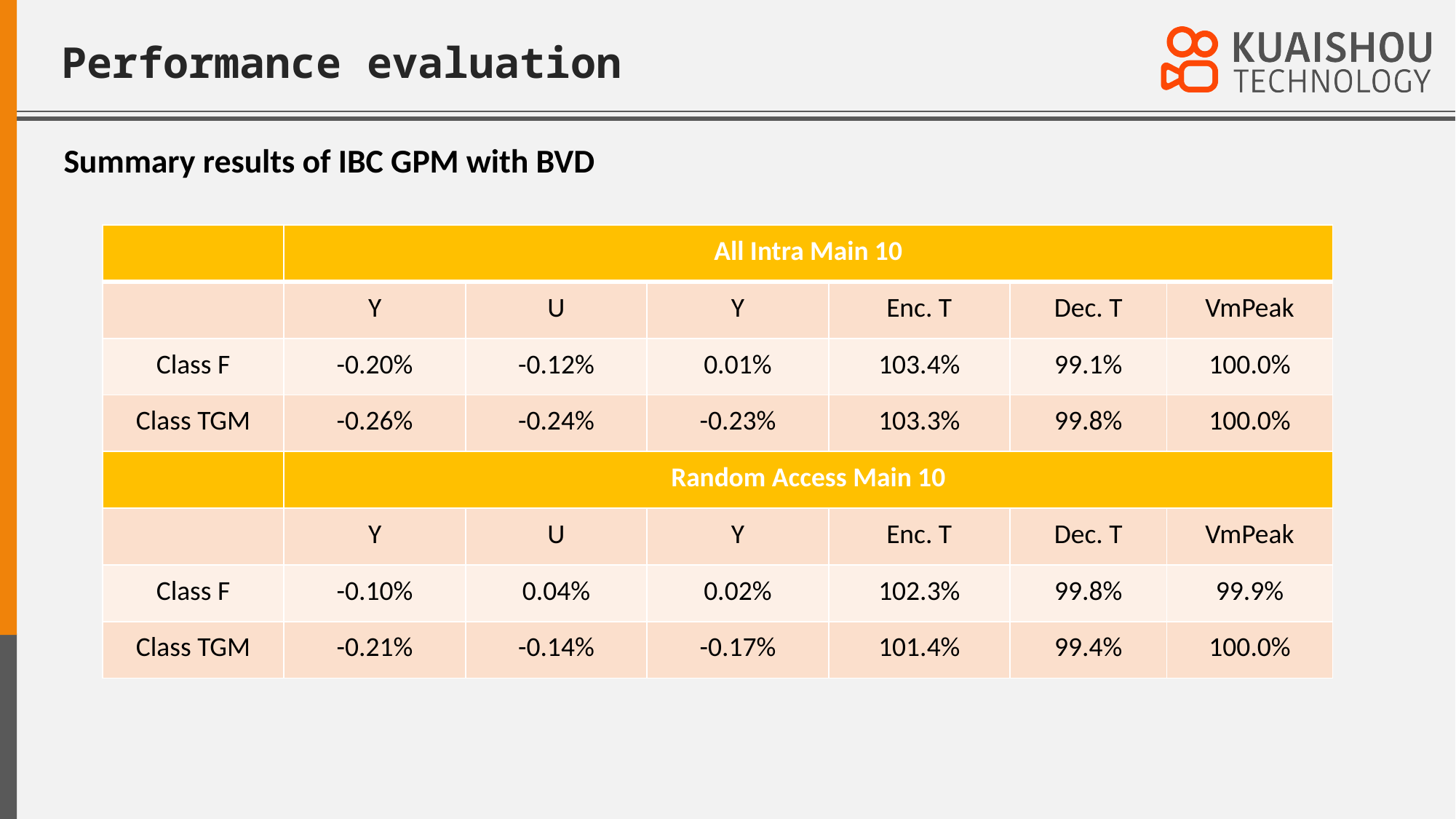

# Performance evaluation
Summary results of IBC GPM with BVD
|  | All Intra Main 10 |  |  |  |  |  |
| --- | --- | --- | --- | --- | --- | --- |
|  | Y | U | Y | Enc. T | Dec. T | VmPeak |
| Class F | -0.20% | -0.12% | 0.01% | 103.4% | 99.1% | 100.0% |
| Class TGM | -0.26% | -0.24% | -0.23% | 103.3% | 99.8% | 100.0% |
|  | Random Access Main 10 |  |  |  |  |  |
|  | Y | U | Y | Enc. T | Dec. T | VmPeak |
| Class F | -0.10% | 0.04% | 0.02% | 102.3% | 99.8% | 99.9% |
| Class TGM | -0.21% | -0.14% | -0.17% | 101.4% | 99.4% | 100.0% |